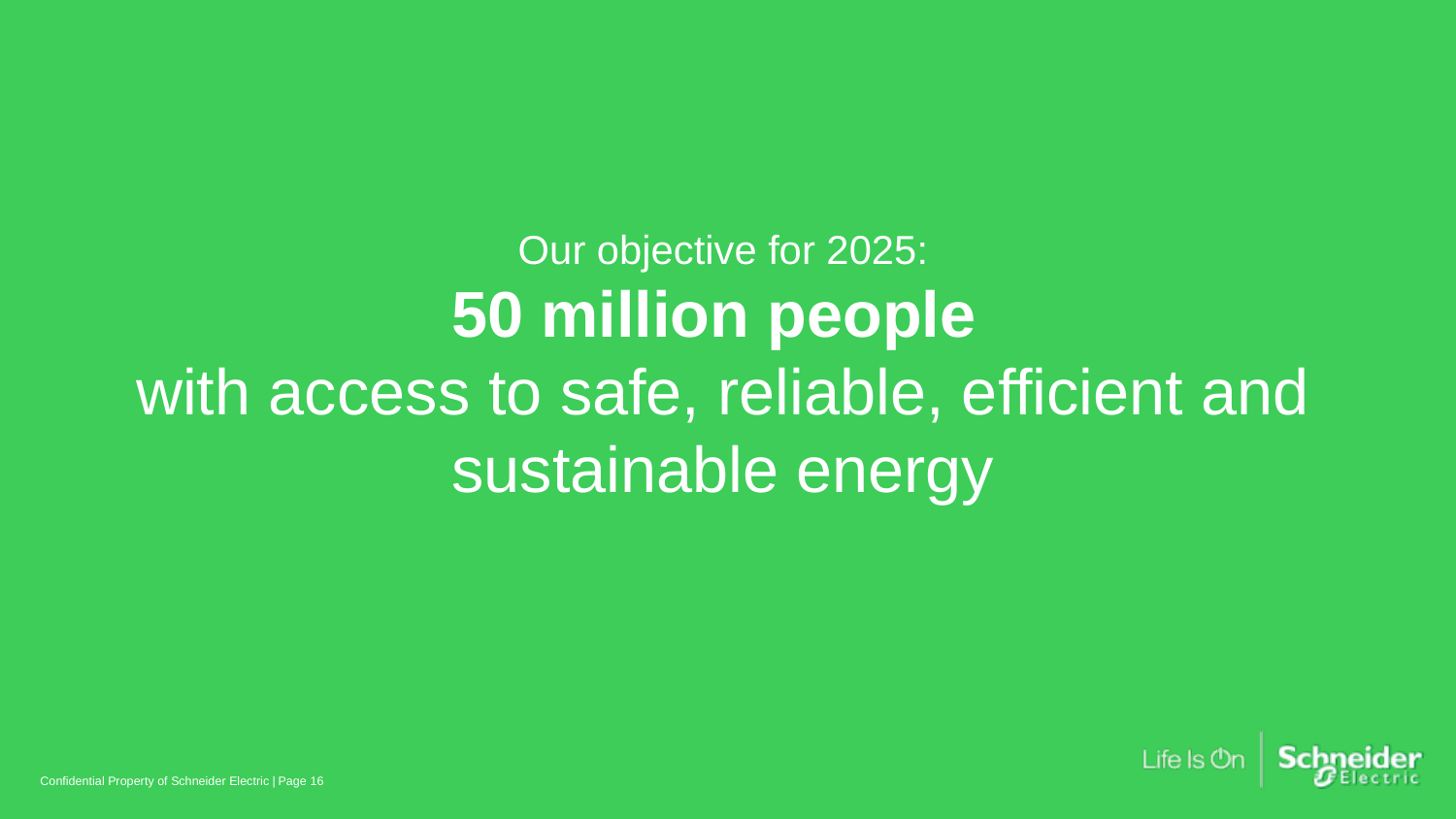

# Our objective for 2025: 50 million people with access to safe, reliable, efficient and sustainable energy
Confidential Property of Schneider Electric |
Page 16